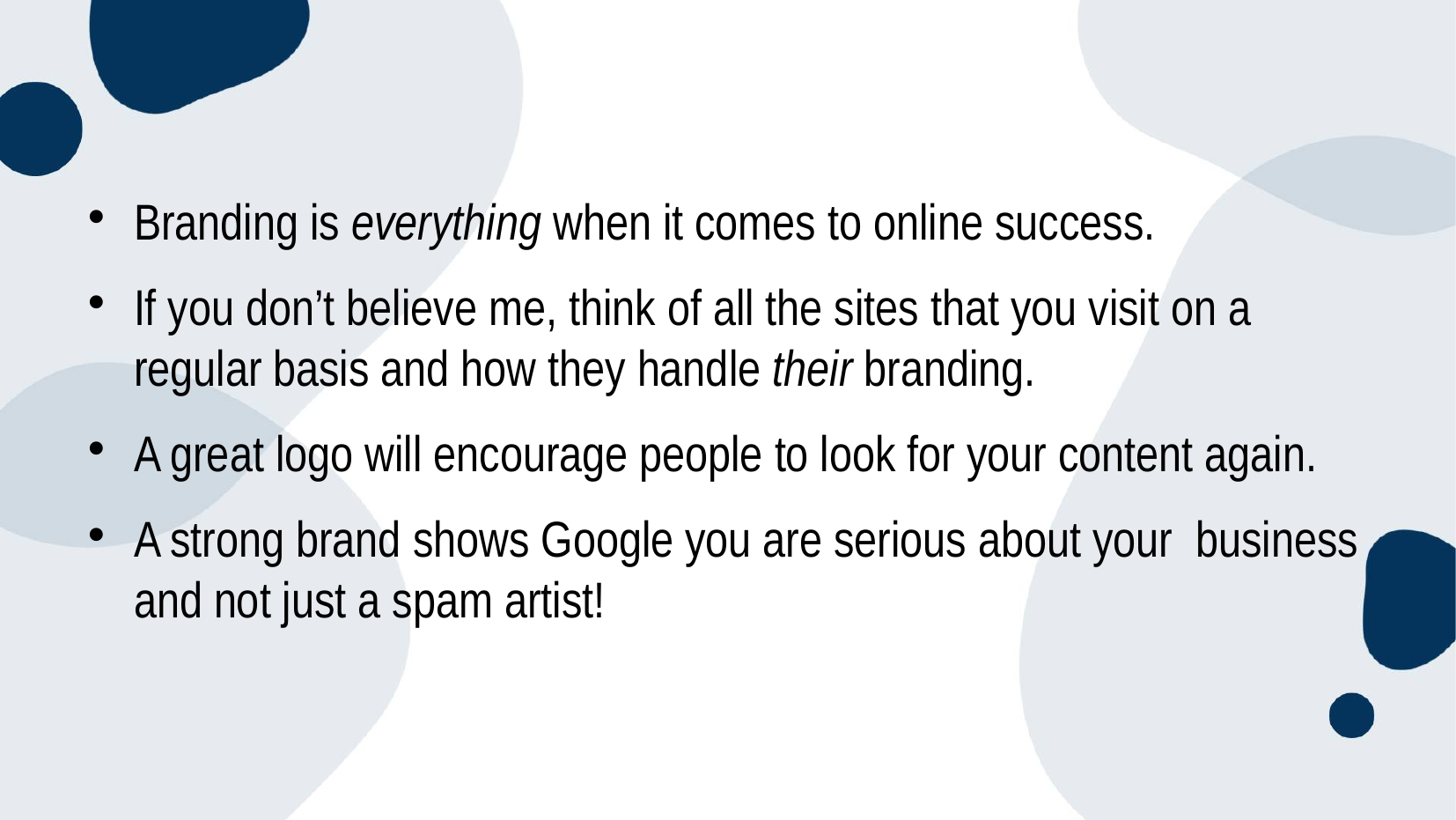

Branding is everything when it comes to online success.
If you don’t believe me, think of all the sites that you visit on a regular basis and how they handle their branding.
A great logo will encourage people to look for your content again.
A strong brand shows Google you are serious about your  business and not just a spam artist!